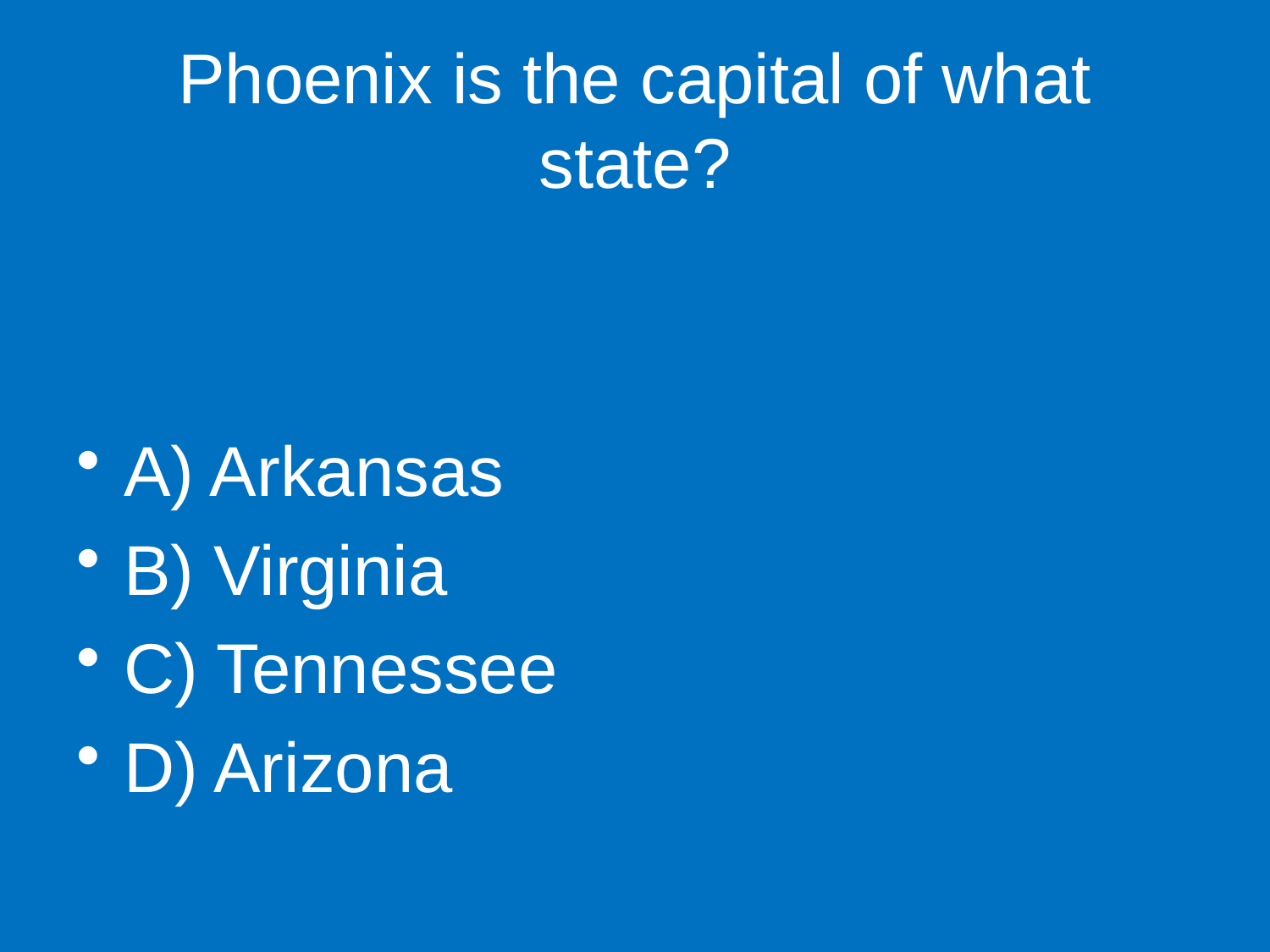

# Phoenix is the capital of what state?

A) Arkansas
B) Virginia
C) Tennessee
D) Arizona